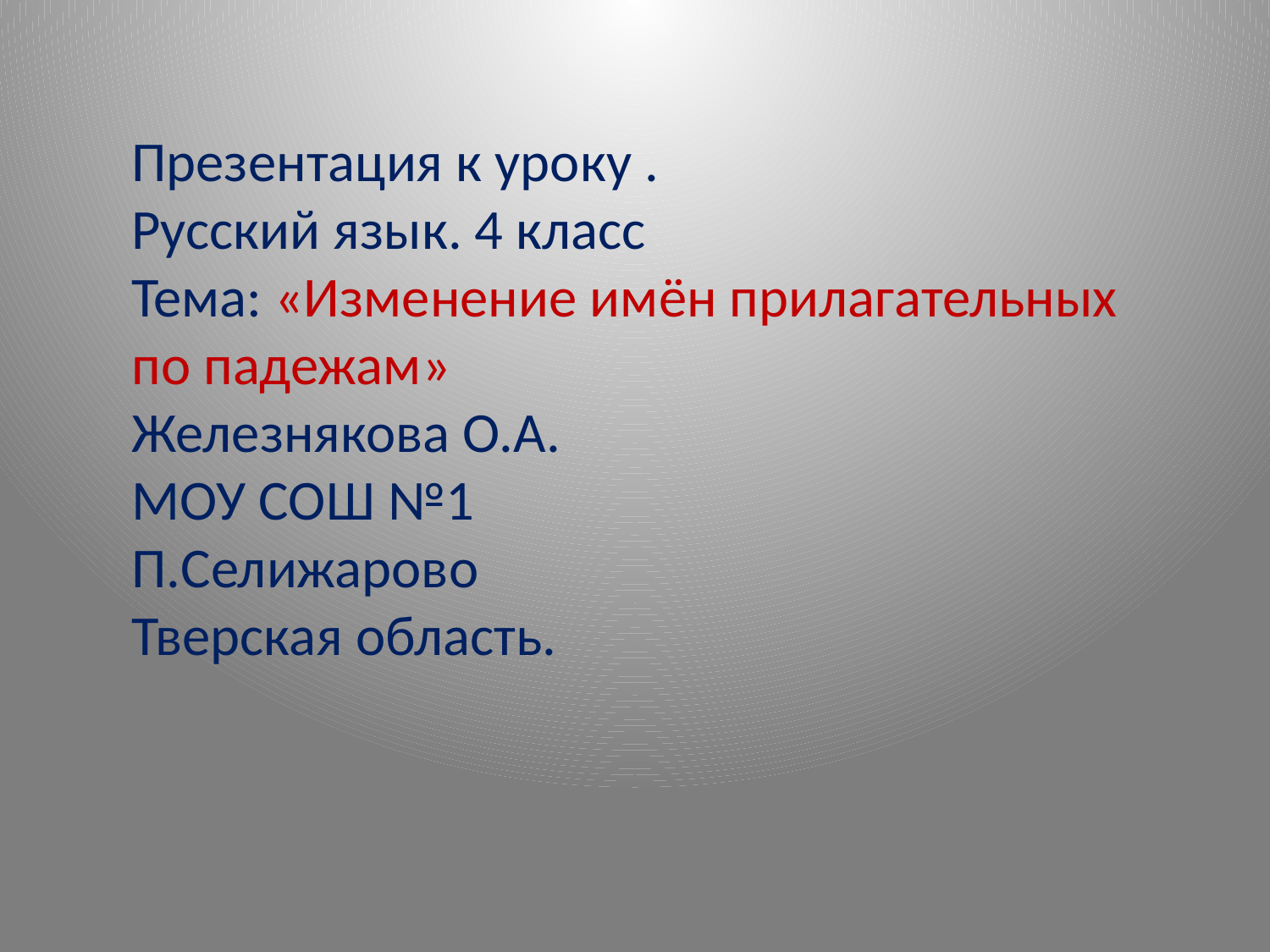

Презентация к уроку .
Русский язык. 4 класс
Тема: «Изменение имён прилагательных по падежам»
Железнякова О.А.
МОУ СОШ №1
П.Селижарово
Тверская область.
#